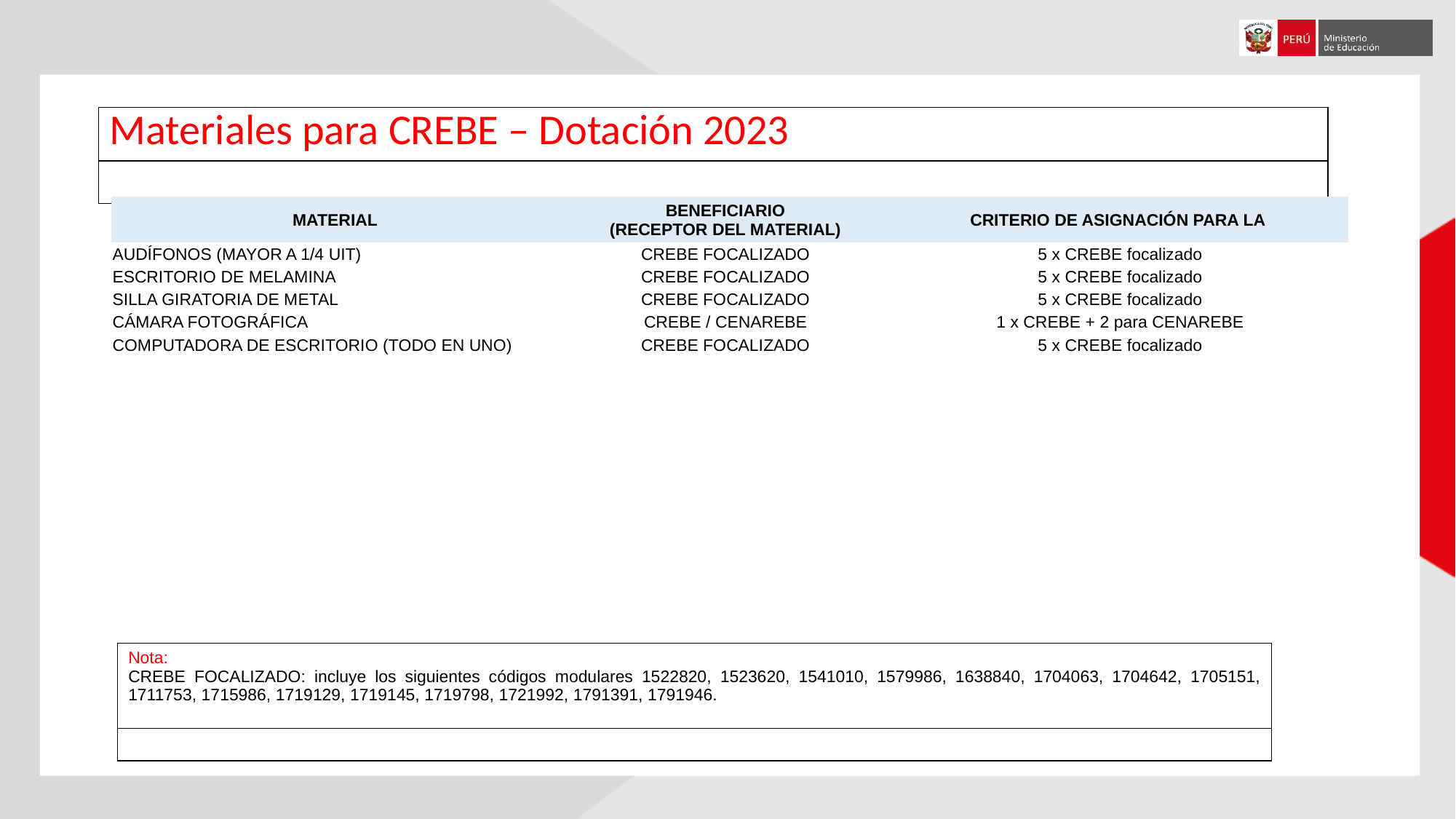

| Materiales para CREBE – Dotación 2023 |
| --- |
|  |
| MATERIAL | BENEFICIARIO (RECEPTOR DEL MATERIAL) | CRITERIO DE ASIGNACIÓN PARA LA |
| --- | --- | --- |
| AUDÍFONOS (MAYOR A 1/4 UIT) | CREBE FOCALIZADO | 5 x CREBE focalizado |
| ESCRITORIO DE MELAMINA | CREBE FOCALIZADO | 5 x CREBE focalizado |
| SILLA GIRATORIA DE METAL | CREBE FOCALIZADO | 5 x CREBE focalizado |
| CÁMARA FOTOGRÁFICA | CREBE / CENAREBE | 1 x CREBE + 2 para CENAREBE |
| COMPUTADORA DE ESCRITORIO (TODO EN UNO) | CREBE FOCALIZADO | 5 x CREBE focalizado |
| Nota: CREBE FOCALIZADO: incluye los siguientes códigos modulares 1522820, 1523620, 1541010, 1579986, 1638840, 1704063, 1704642, 1705151, 1711753, 1715986, 1719129, 1719145, 1719798, 1721992, 1791391, 1791946. |
| --- |
|  |